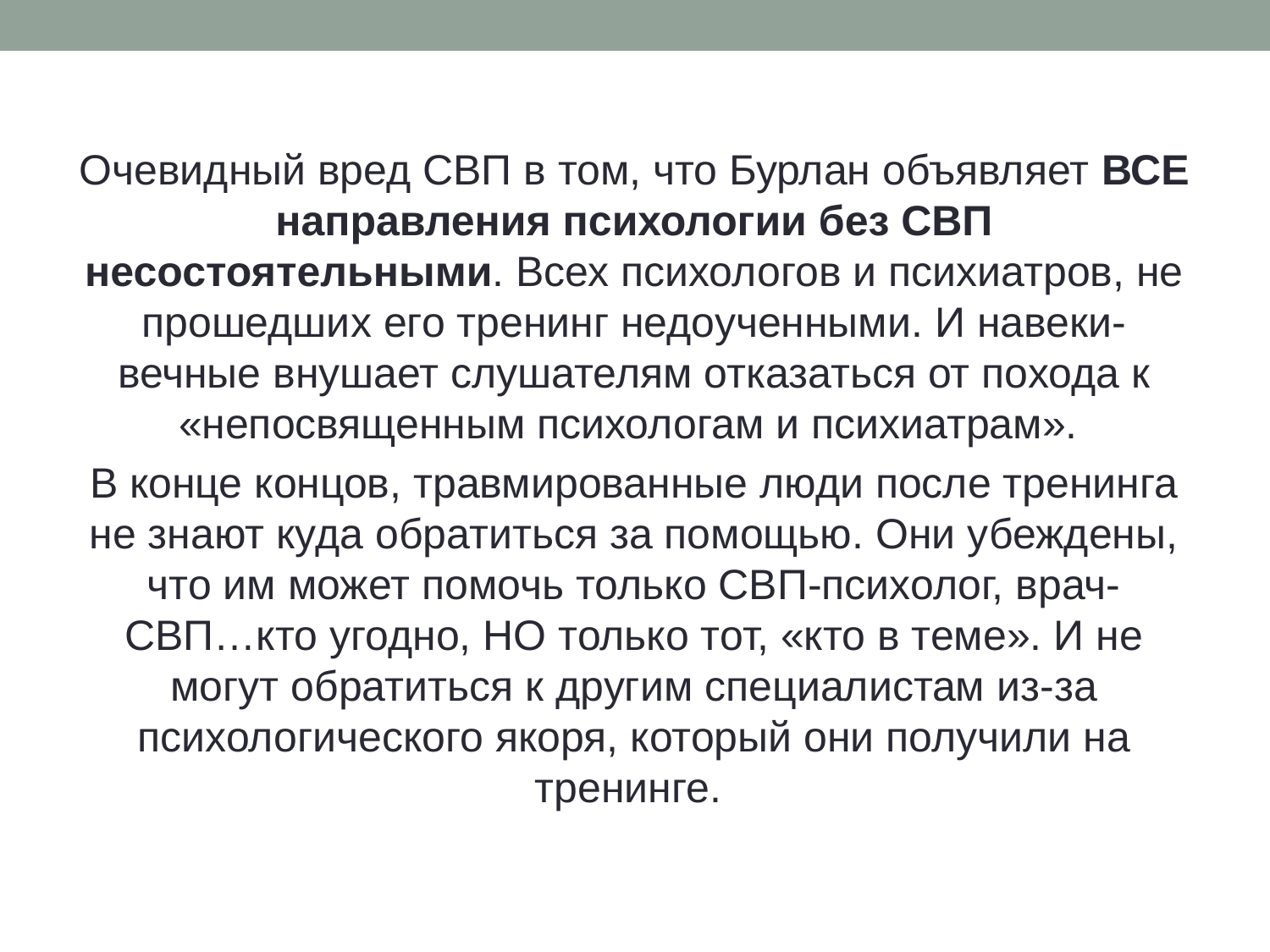

Очевидный вред СВП в том, что Бурлан объявляет ВСЕ направления психологии без СВП несостоятельными. Всех психологов и психиатров, не прошедших его тренинг недоученными. И навеки-вечные внушает слушателям отказаться от похода к «непосвященным психологам и психиатрам».
В конце концов, травмированные люди после тренинга не знают куда обратиться за помощью. Они убеждены, что им может помочь только СВП-психолог, врач- СВП…кто угодно, НО только тот, «кто в теме». И не могут обратиться к другим специалистам из-за психологического якоря, который они получили на тренинге.